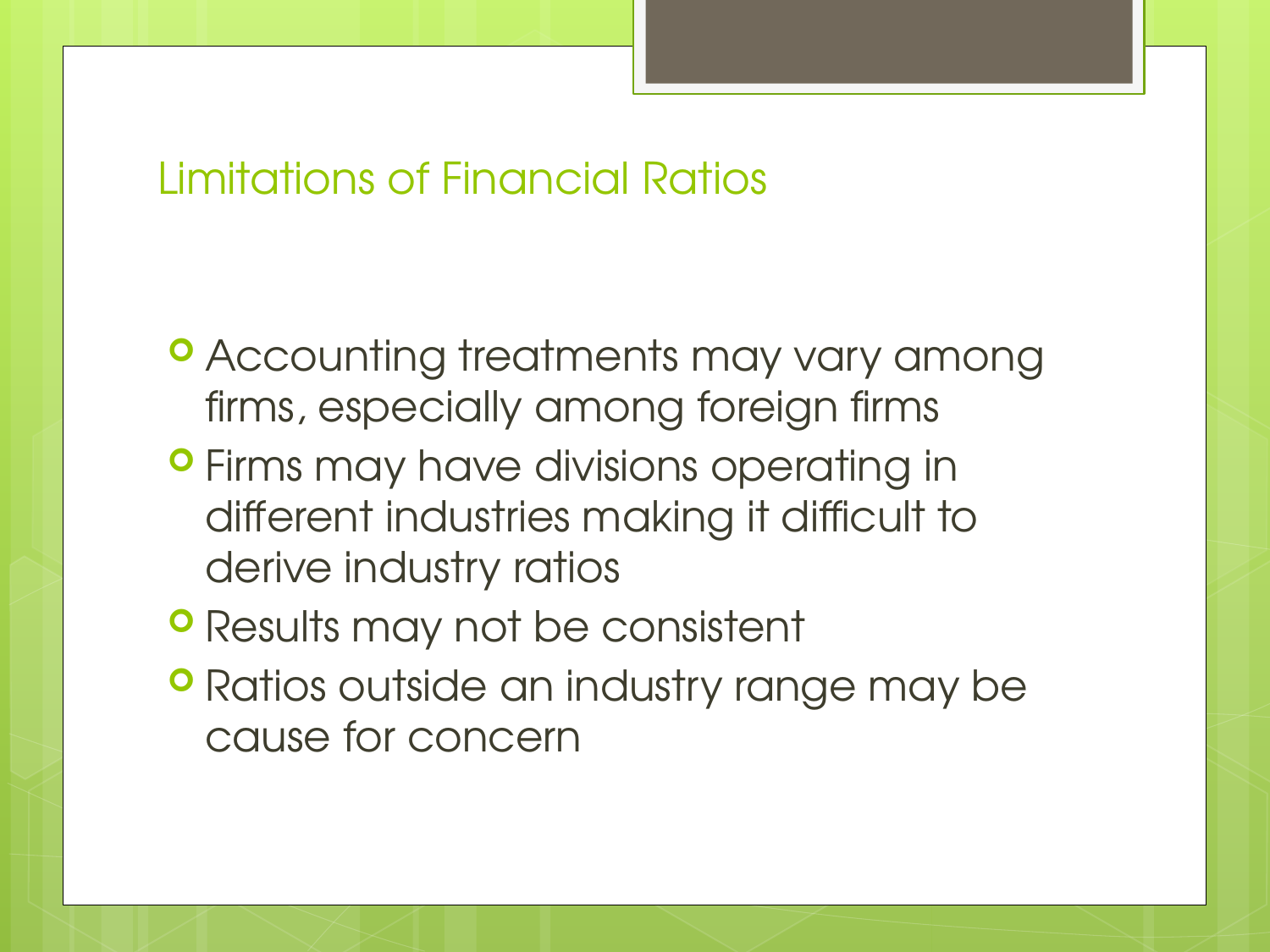

# Limitations of Financial Ratios
Accounting treatments may vary among firms, especially among foreign firms
Firms may have divisions operating in different industries making it difficult to derive industry ratios
Results may not be consistent
Ratios outside an industry range may be cause for concern